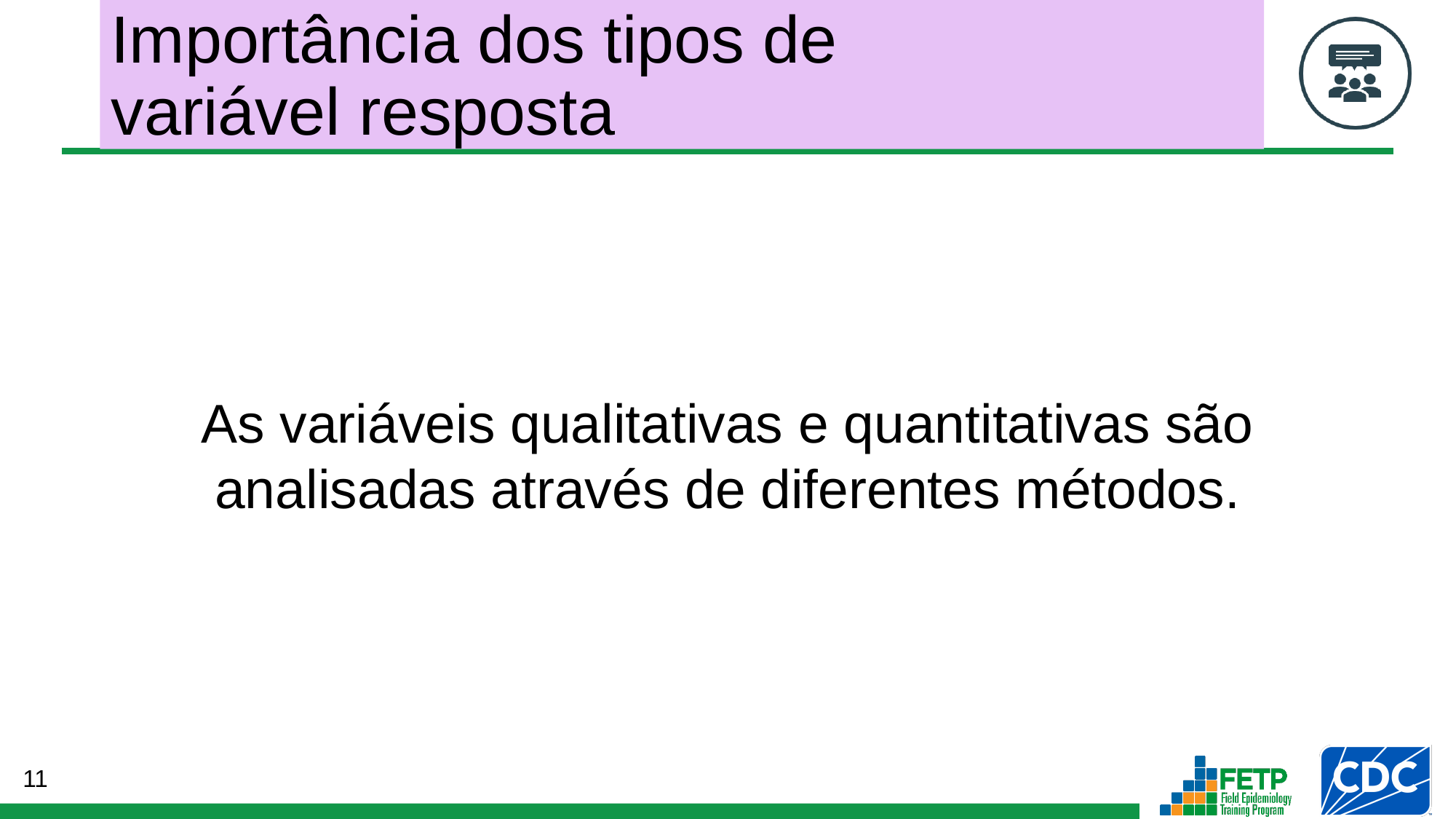

# Importância dos tipos de variável resposta
As variáveis qualitativas e quantitativas são analisadas através de diferentes métodos.